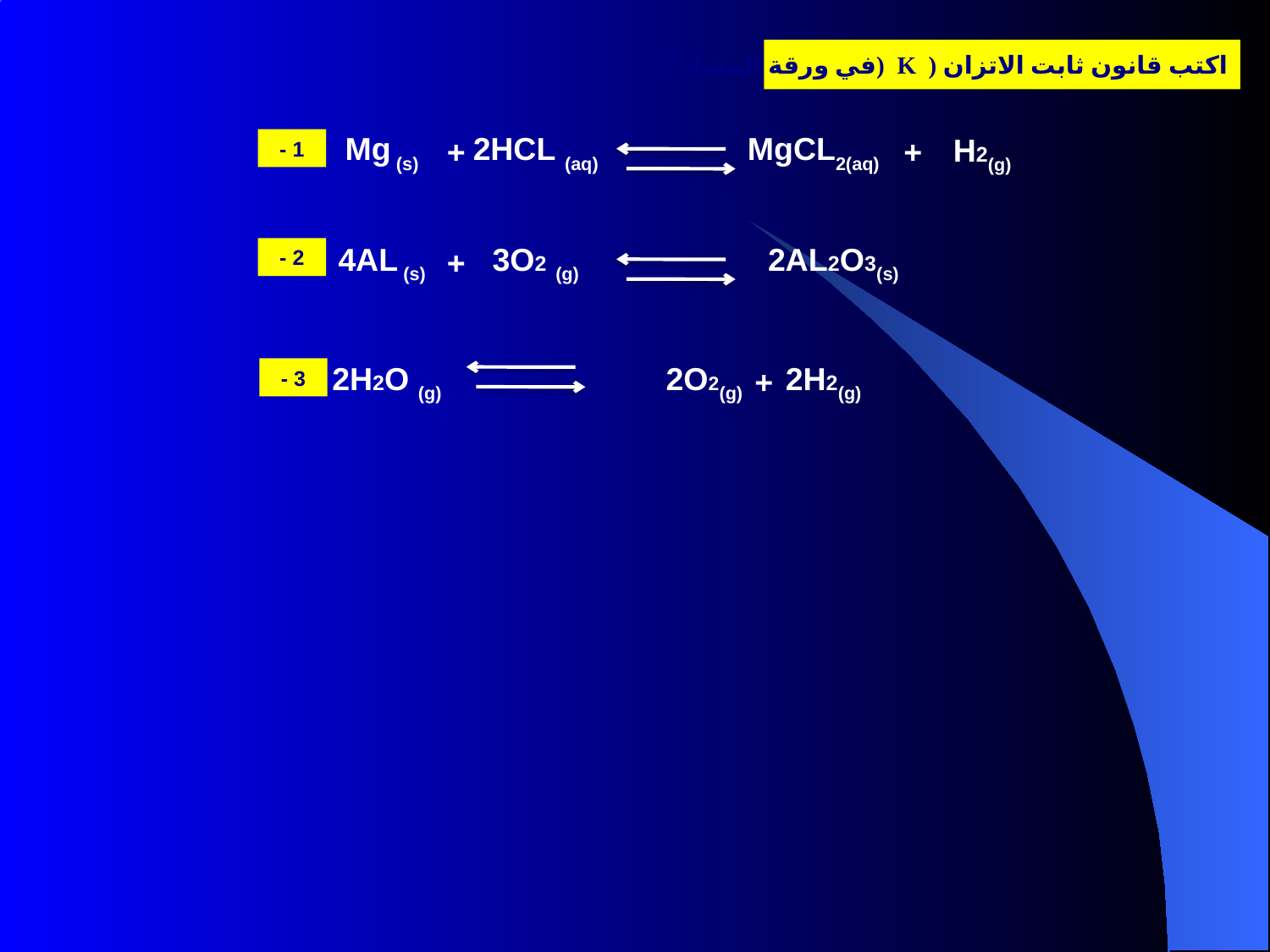

اكتب قانون ثابت الاتزان (  K  (في ورقة المشاركة :
Mg (s)
+
2HCL (aq)
MgCL2(aq)
+
H2(g)
1 -
4AL (s)
+
3O2 (g)
2AL2O3(s)
2 -
2H2O (g)
2O2(g)
+
2H2(g)
3 -